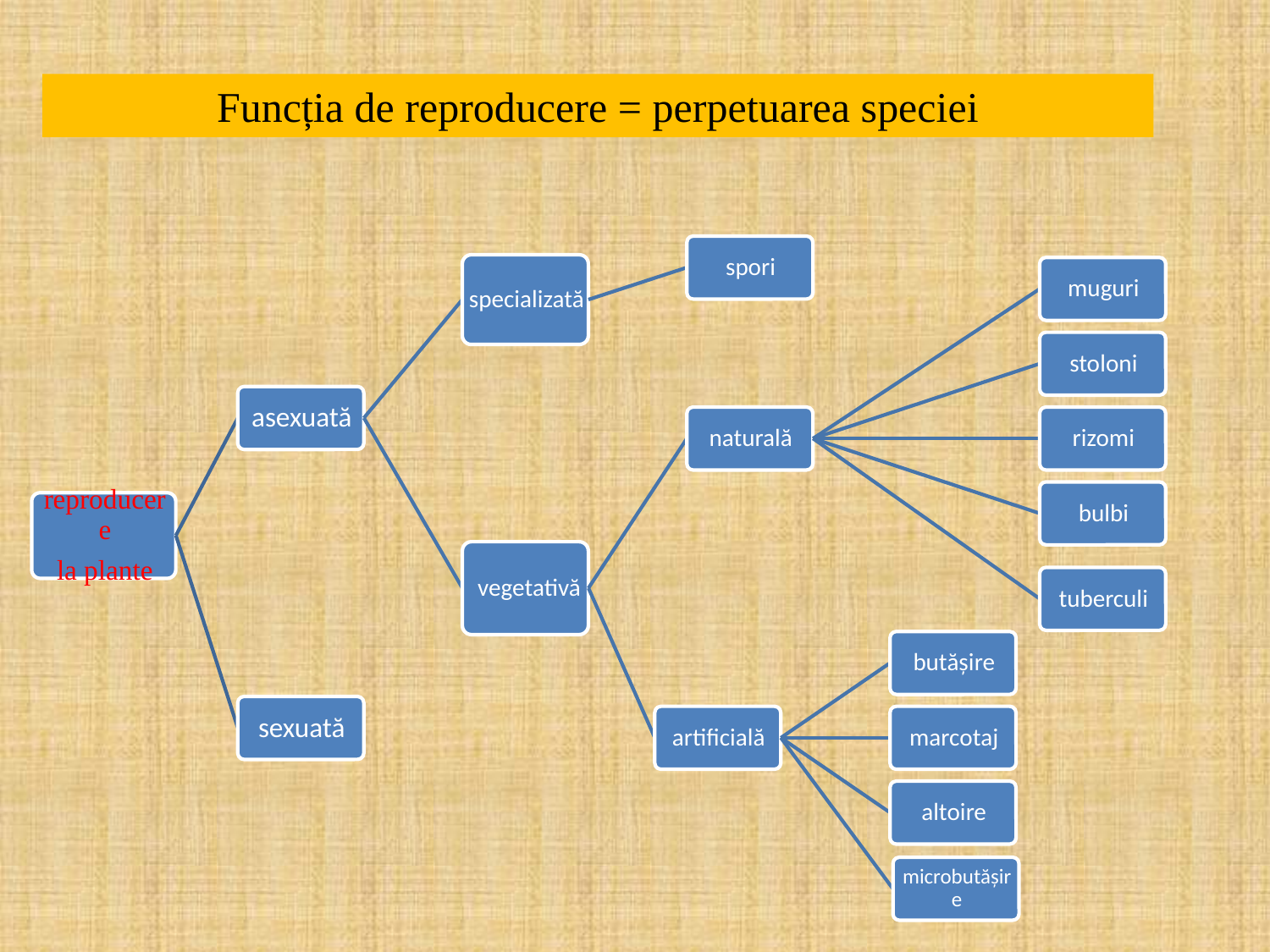

Funcția de reproducere = perpetuarea speciei
reproducere
la plante

asexuată

specializată

spori

 vegetativă

naturală

muguri

stoloni

rizomi

bulbi

tuberculi

artificială

butășire

marcotaj

altoire

microbutășire

sexuată